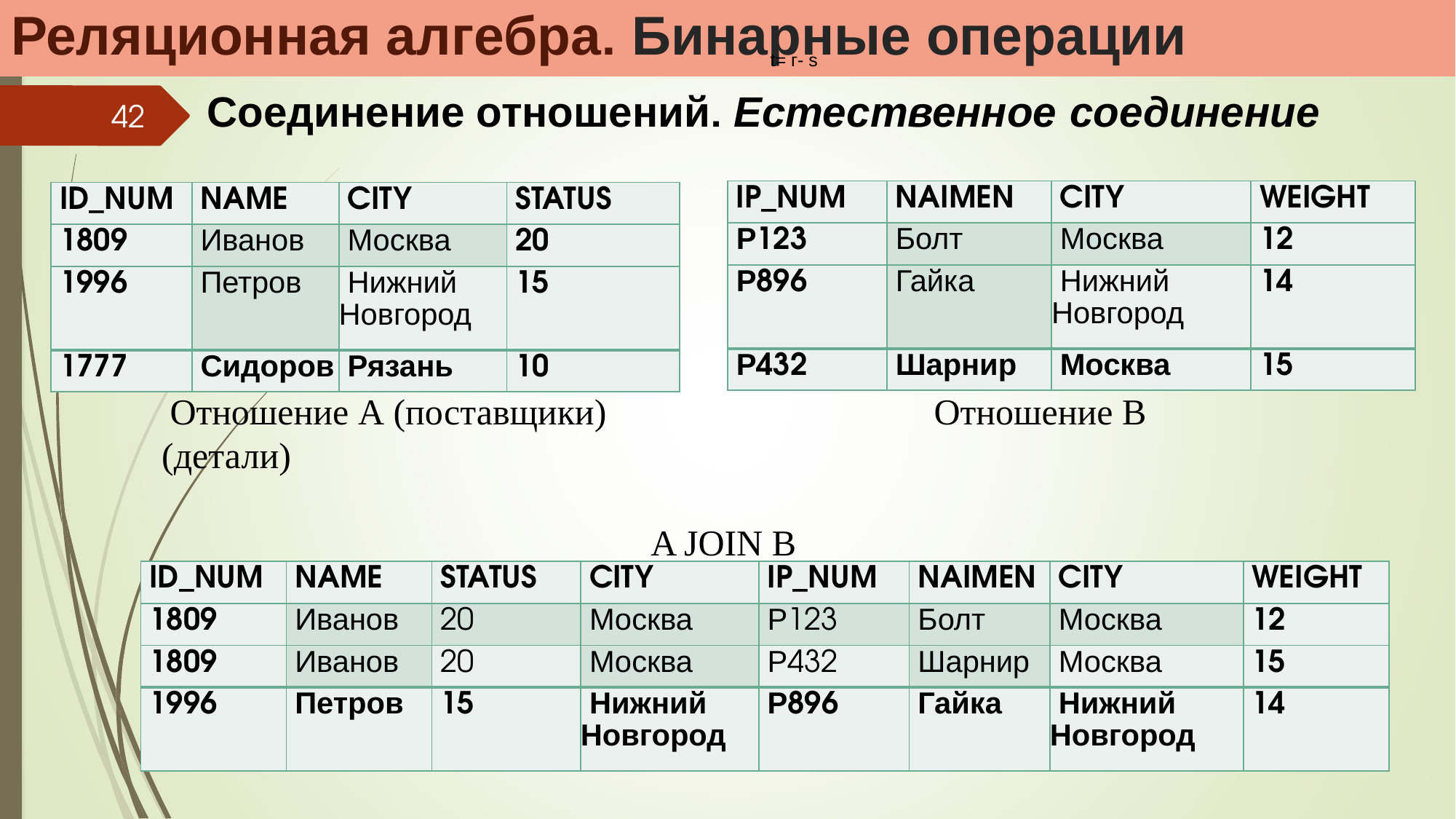

Реляционная алгебра. Бинарные операции
t= г- s
Соединение отношений. Естественное соединение
42
| IP\_NUM | NAIMEN | CITY | WEIGHT |
| --- | --- | --- | --- |
| Р123 | Болт | Москва | 12 |
| Р896 | Гайка | Нижний Новгород | 14 |
| Р432 | Шарнир | Москва | 15 |
| ID\_NUM | NAME | CITY | STATUS |
| --- | --- | --- | --- |
| 1809 | Иванов | Москва | 20 |
| 1996 | Петров | Нижний Новгород | 15 |
| 1777 | Сидоров | Рязань | 10 |

Отношение А (поставщики)                                    Отношение В (детали)

A JOIN B

| ID\_NUM | NAME | STATUS | CITY | IP\_NUM | NAIMEN | CITY | WEIGHT |
| --- | --- | --- | --- | --- | --- | --- | --- |
| 1809 | Иванов | 20 | Москва | Р123 | Болт | Москва | 12 |
| 1809 | Иванов | 20 | Москва | Р432 | Шарнир | Москва | 15 |
| 1996 | Петров | 15 | Нижний Новгород | Р896 | Гайка | Нижний Новгород | 14 |